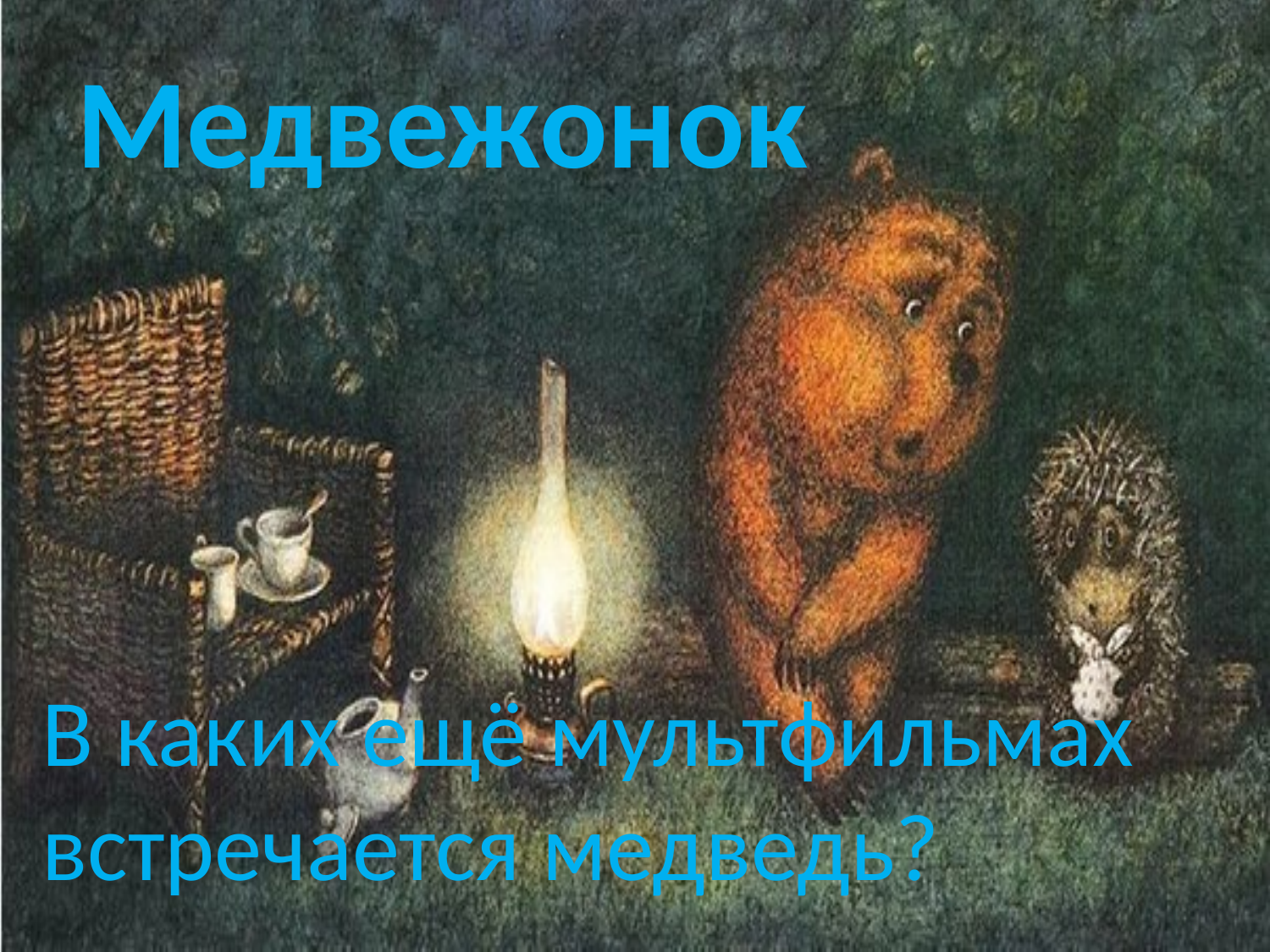

# Медвежонок
В каких ещё мультфильмах встречается медведь?